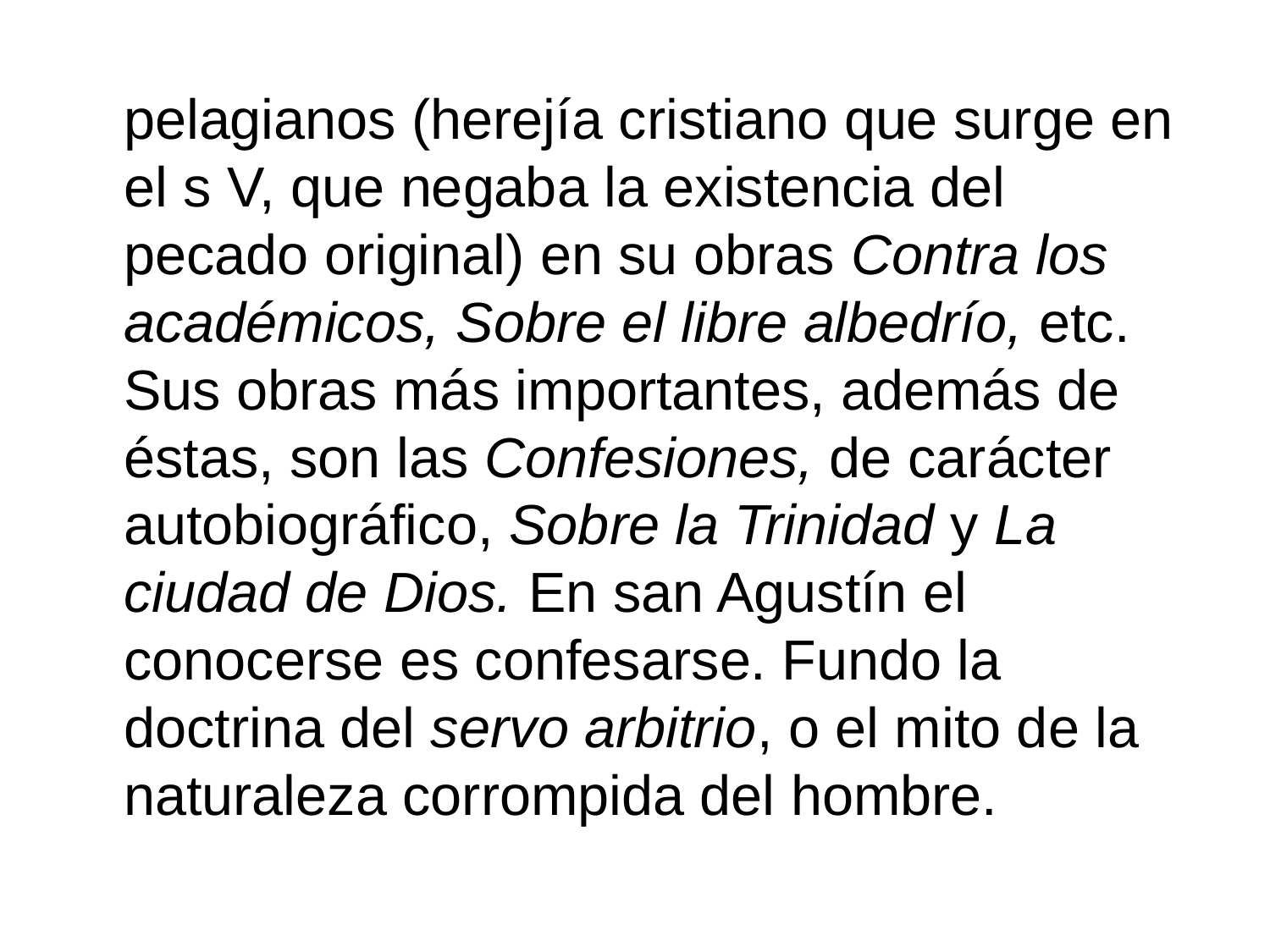

pelagianos (herejía cristiano que surge en el s V, que negaba la existencia del pecado original) en su obras Contra los académicos, Sobre el libre albedrío, etc. Sus obras más importantes, además de éstas, son las Confesiones, de carácter autobiográfico, Sobre la Trinidad y La ciudad de Dios. En san Agustín el conocerse es confesarse. Fundo la doctrina del servo arbitrio, o el mito de la naturaleza corrompida del hombre.